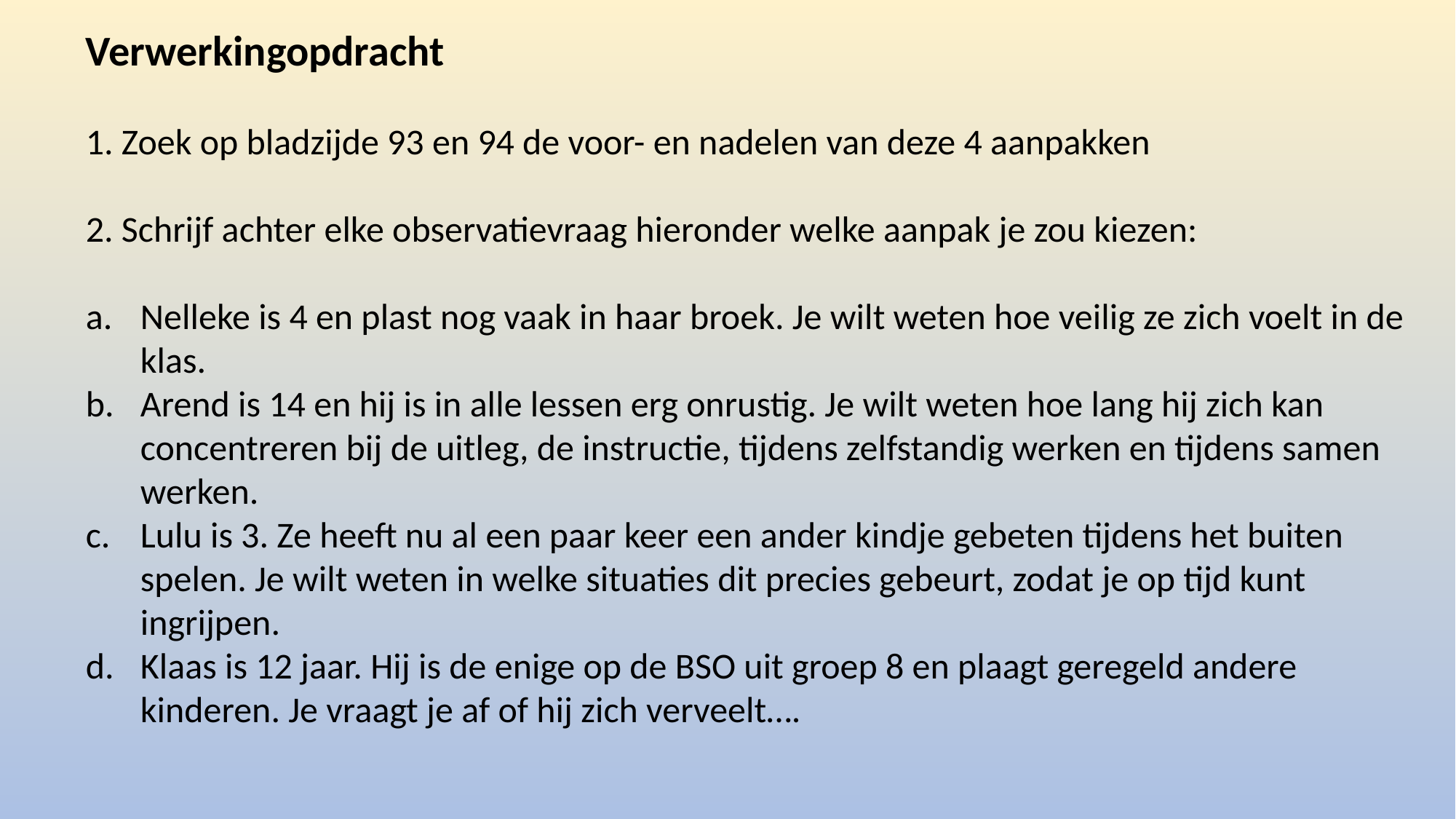

Verwerkingopdracht

1. Zoek op bladzijde 93 en 94 de voor- en nadelen van deze 4 aanpakken

2. Schrijf achter elke observatievraag hieronder welke aanpak je zou kiezen:

Nelleke is 4 en plast nog vaak in haar broek. Je wilt weten hoe veilig ze zich voelt in de klas.
Arend is 14 en hij is in alle lessen erg onrustig. Je wilt weten hoe lang hij zich kan concentreren bij de uitleg, de instructie, tijdens zelfstandig werken en tijdens samen werken.
Lulu is 3. Ze heeft nu al een paar keer een ander kindje gebeten tijdens het buiten spelen. Je wilt weten in welke situaties dit precies gebeurt, zodat je op tijd kunt ingrijpen.
Klaas is 12 jaar. Hij is de enige op de BSO uit groep 8 en plaagt geregeld andere kinderen. Je vraagt je af of hij zich verveelt….